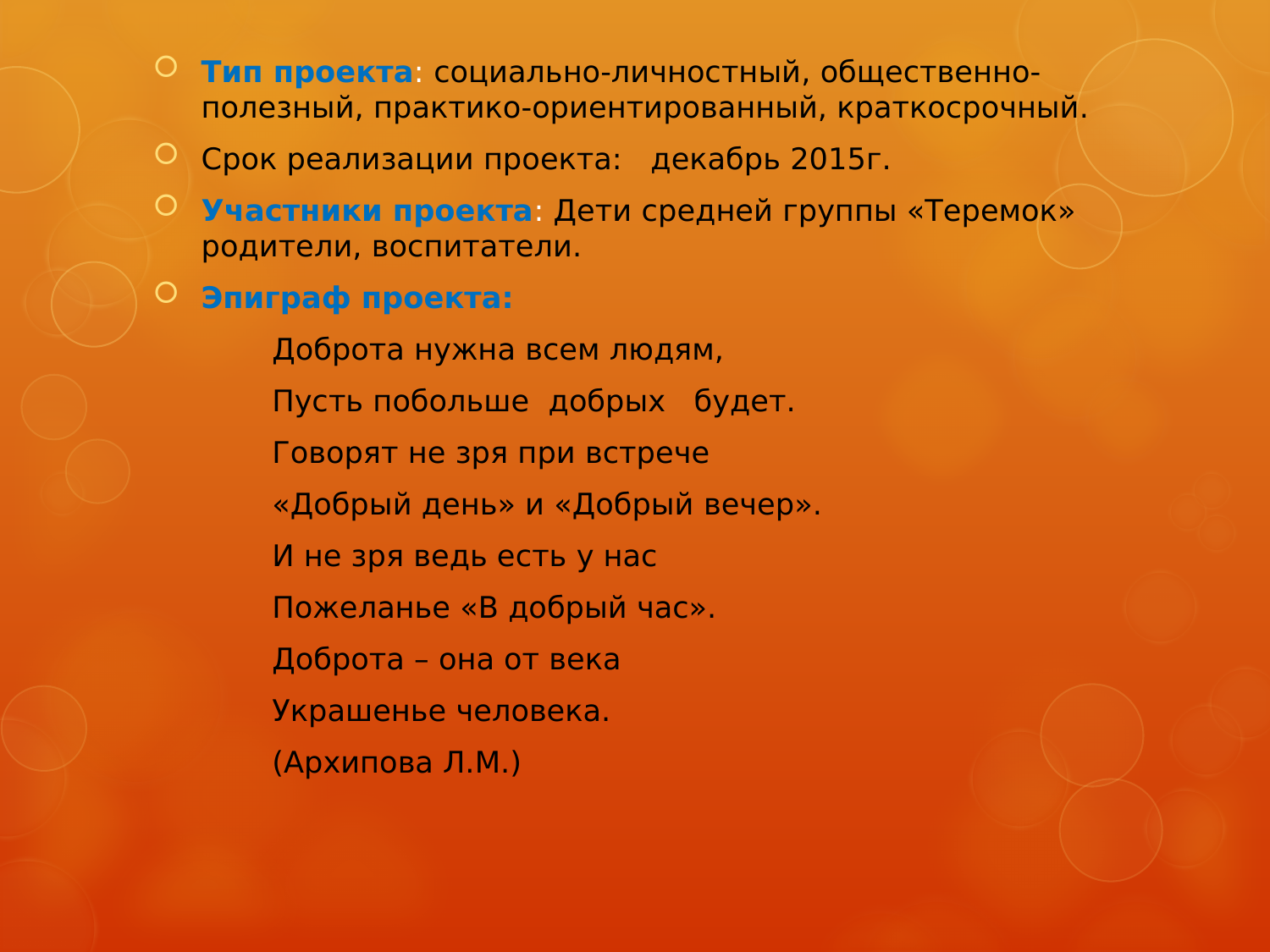

Тип проекта: социально-личностный, общественно-полезный, практико-ориентированный, краткосрочный.
Срок реализации проекта:   декабрь 2015г.
Участники проекта: Дети средней группы «Теремок»  родители, воспитатели.
Эпиграф проекта:
			Доброта нужна всем людям,
			Пусть побольше  добрых   будет.
			Говорят не зря при встрече
            	«Добрый день» и «Добрый вечер».
			И не зря ведь есть у нас
			Пожеланье «В добрый час».
			Доброта – она от века
			Украшенье человека.
							(Архипова Л.М.)

#